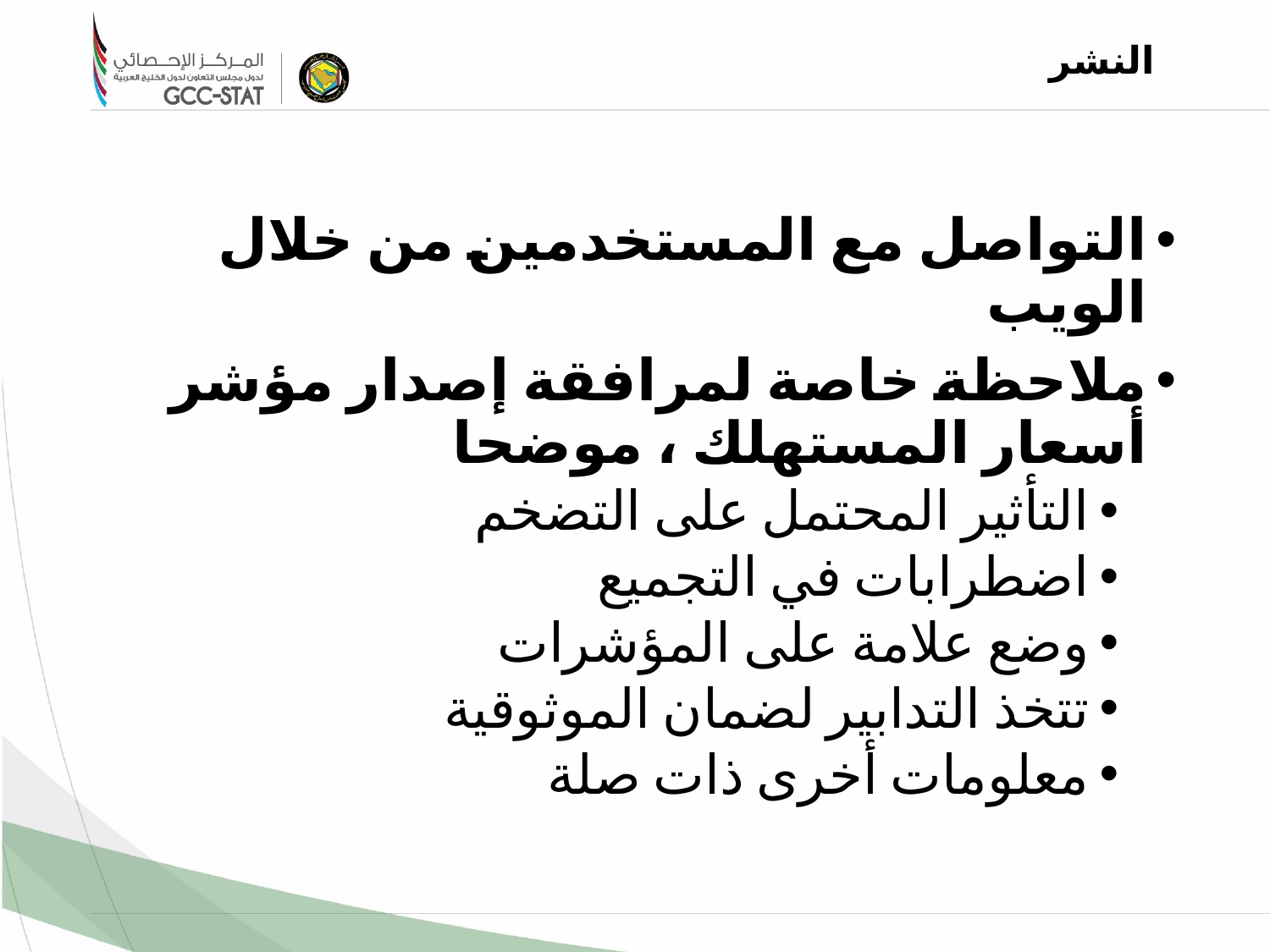

النشر
التواصل مع المستخدمين من خلال الويب
ملاحظة خاصة لمرافقة إصدار مؤشر أسعار المستهلك ، موضحا
التأثير المحتمل على التضخم
اضطرابات في التجميع
وضع علامة على المؤشرات
تتخذ التدابير لضمان الموثوقية
معلومات أخرى ذات صلة